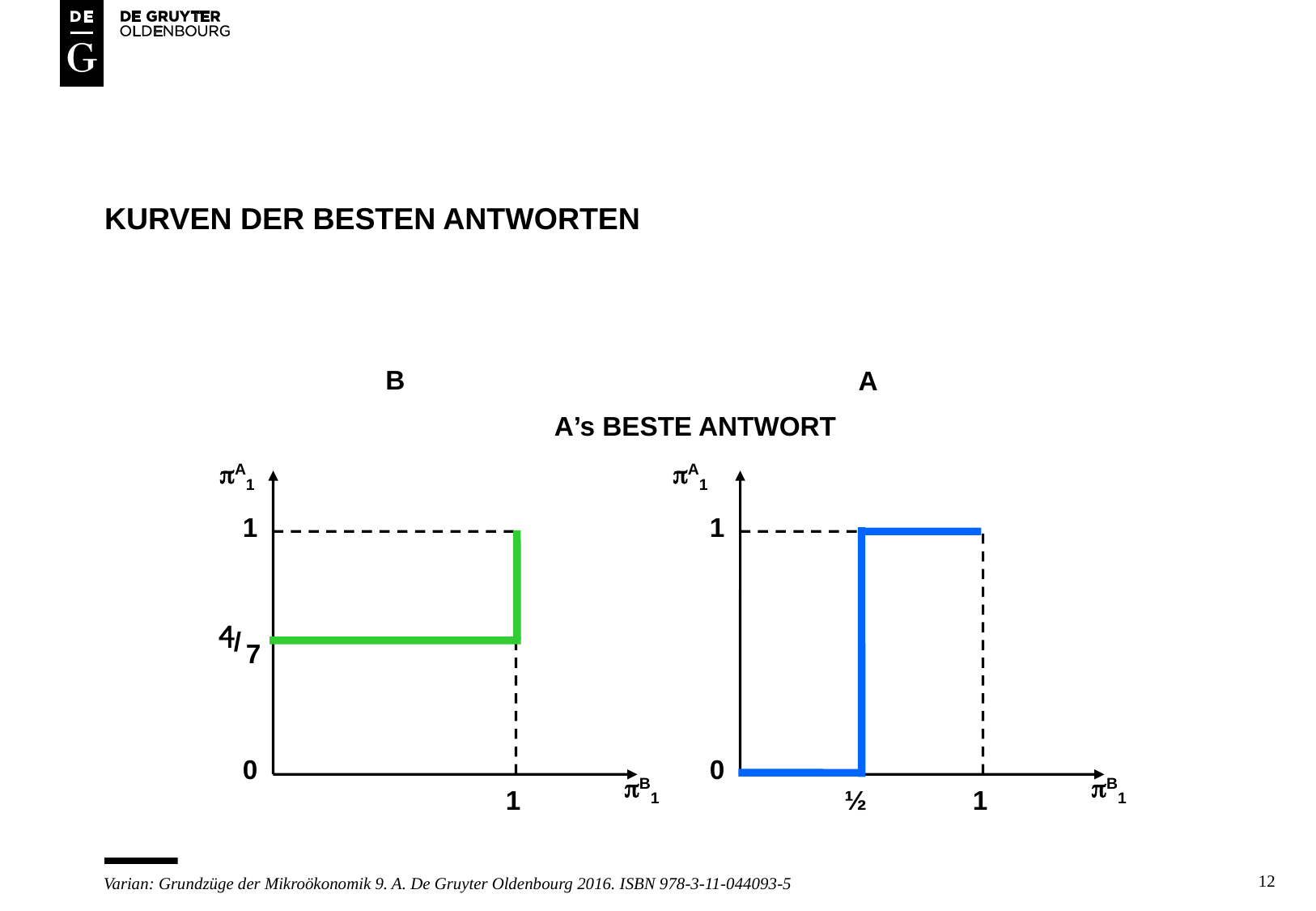

# KURVEN DER BESTEN ANTWORTEN

B
A
A’s BESTE ANTWORT
πA1

1

0
πB1

½
1
πA1

1

4
7
/

0
πB1

1
12
Varian: Grundzüge der Mikroökonomik 9. A. De Gruyter Oldenbourg 2016. ISBN 978-3-11-044093-5